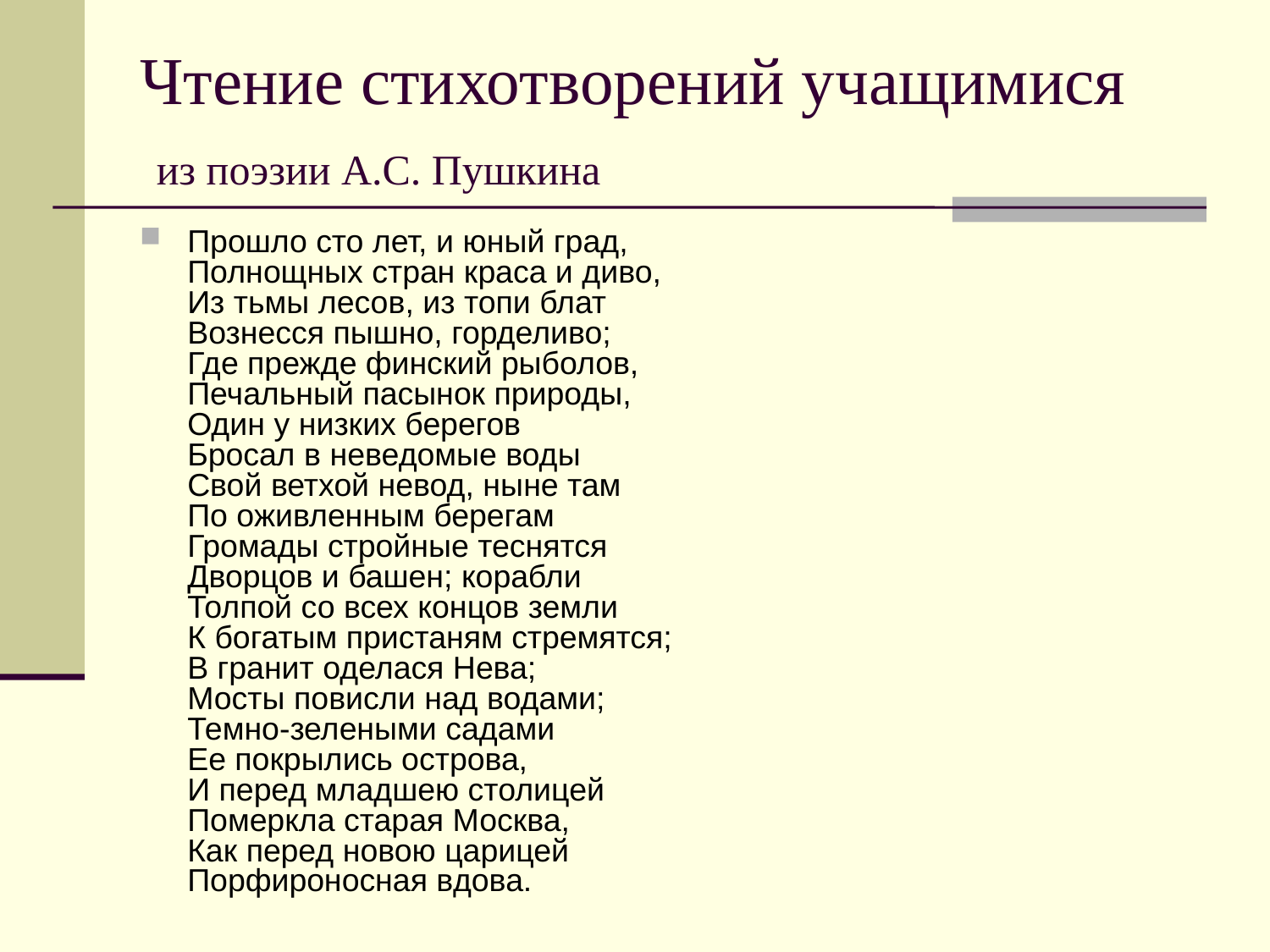

# Чтение стихотворений учащимися из поэзии А.С. Пушкина
Прошло сто лет, и юный град,
Полнощных стран краса и диво,
Из тьмы лесов, из топи блат
Вознесся пышно, горделиво;
Где прежде финский рыболов,
Печальный пасынок природы,
Один у низких берегов
Бросал в неведомые воды
Свой ветхой невод, ныне там
По оживленным берегам
Громады стройные теснятся
Дворцов и башен; корабли
Толпой со всех концов земли
К богатым пристаням стремятся;
В гранит оделася Нева;
Мосты повисли над водами;
Темно-зелеными садами
Ее покрылись острова,
И перед младшею столицей
Померкла старая Москва,
Как перед новою царицей
Порфироносная вдова.